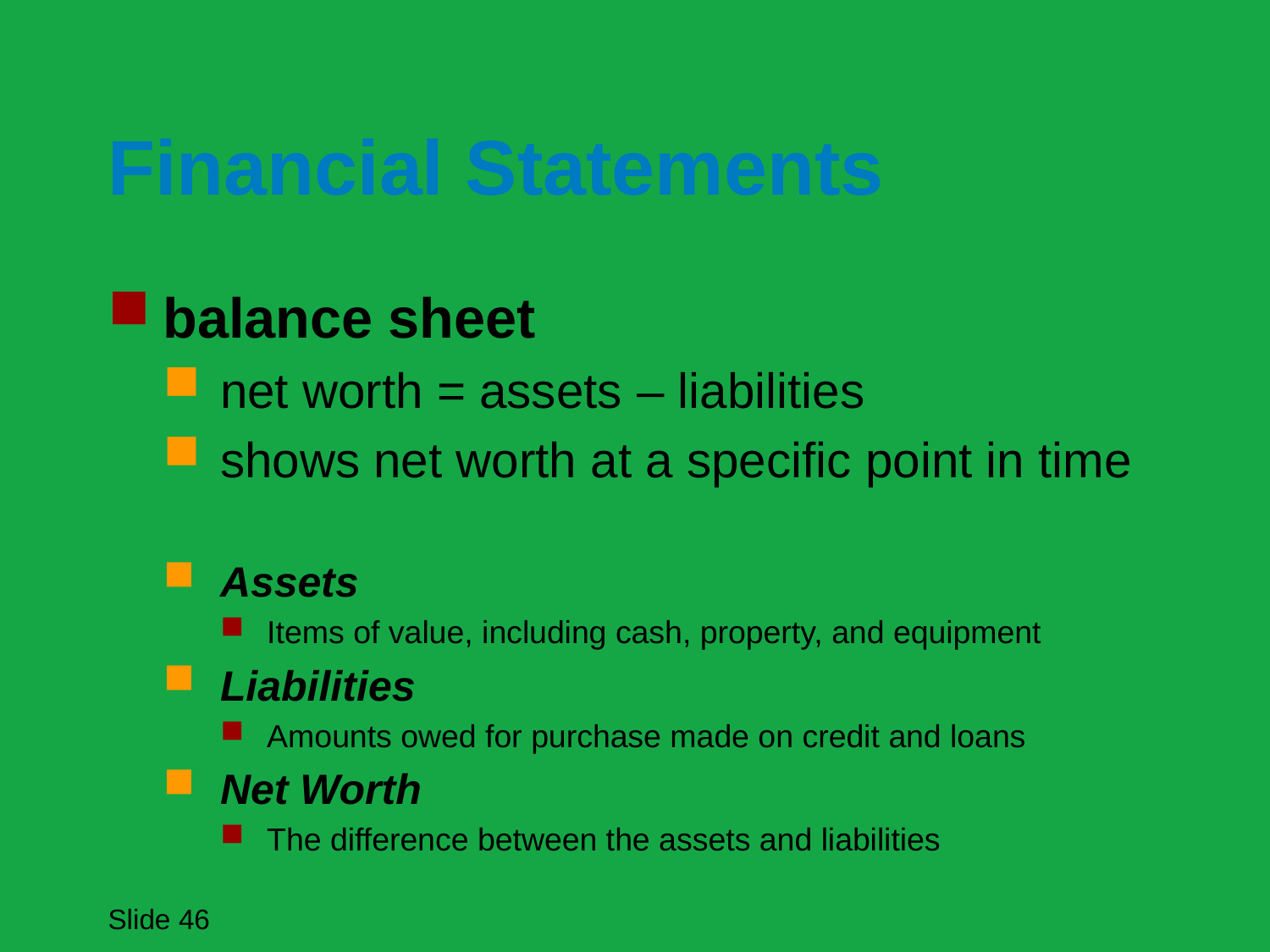

# Financial Statements
balance sheet
net worth = assets – liabilities
shows net worth at a specific point in time
Assets
Items of value, including cash, property, and equipment
Liabilities
Amounts owed for purchase made on credit and loans
Net Worth
The difference between the assets and liabilities
Slide 46